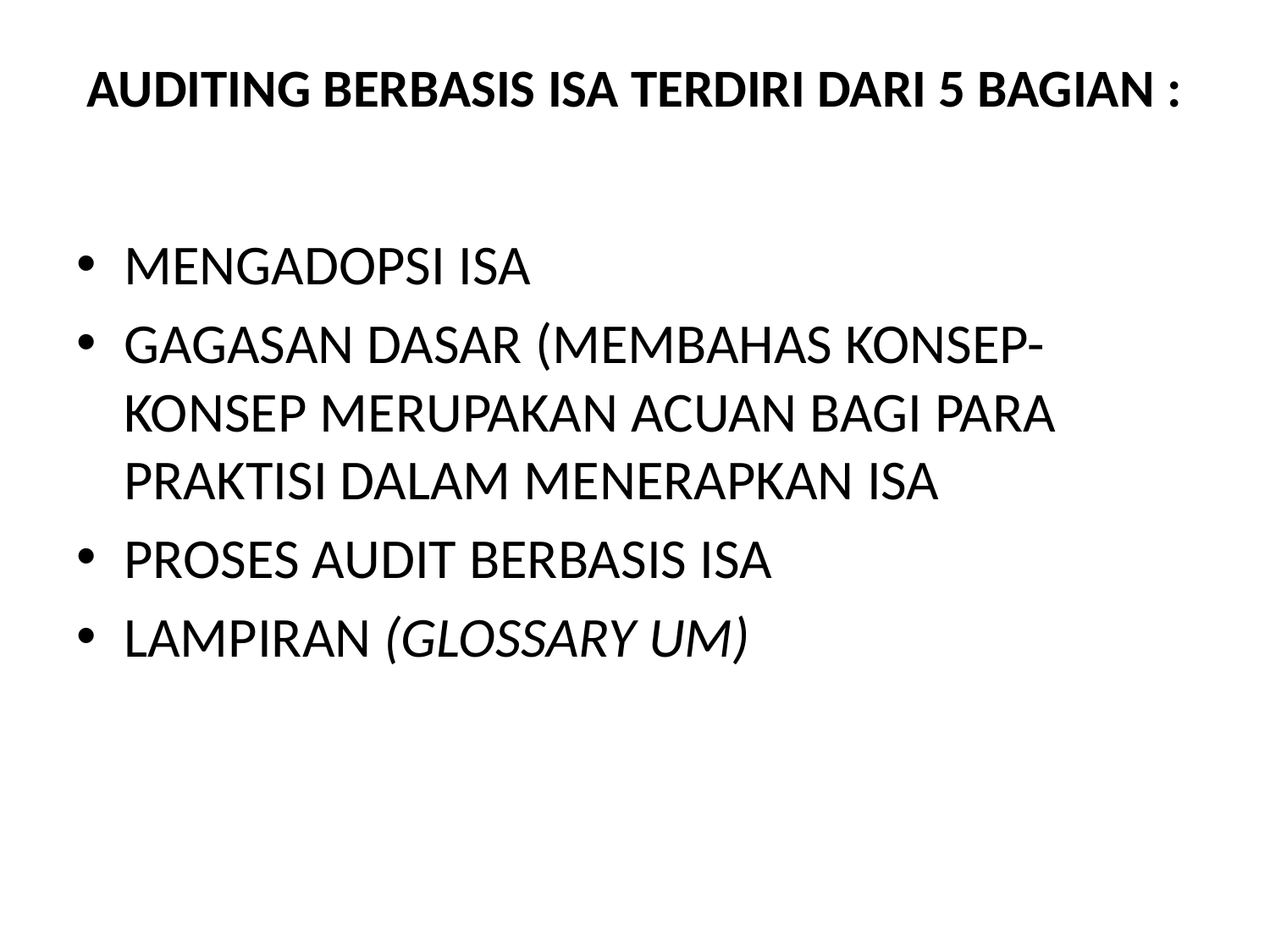

# AUDITING BERBASIS ISA TERDIRI DARI 5 BAGIAN :
MENGADOPSI ISA
GAGASAN DASAR (MEMBAHAS KONSEP-KONSEP MERUPAKAN ACUAN BAGI PARA PRAKTISI DALAM MENERAPKAN ISA
PROSES AUDIT BERBASIS ISA
LAMPIRAN (GLOSSARY UM)